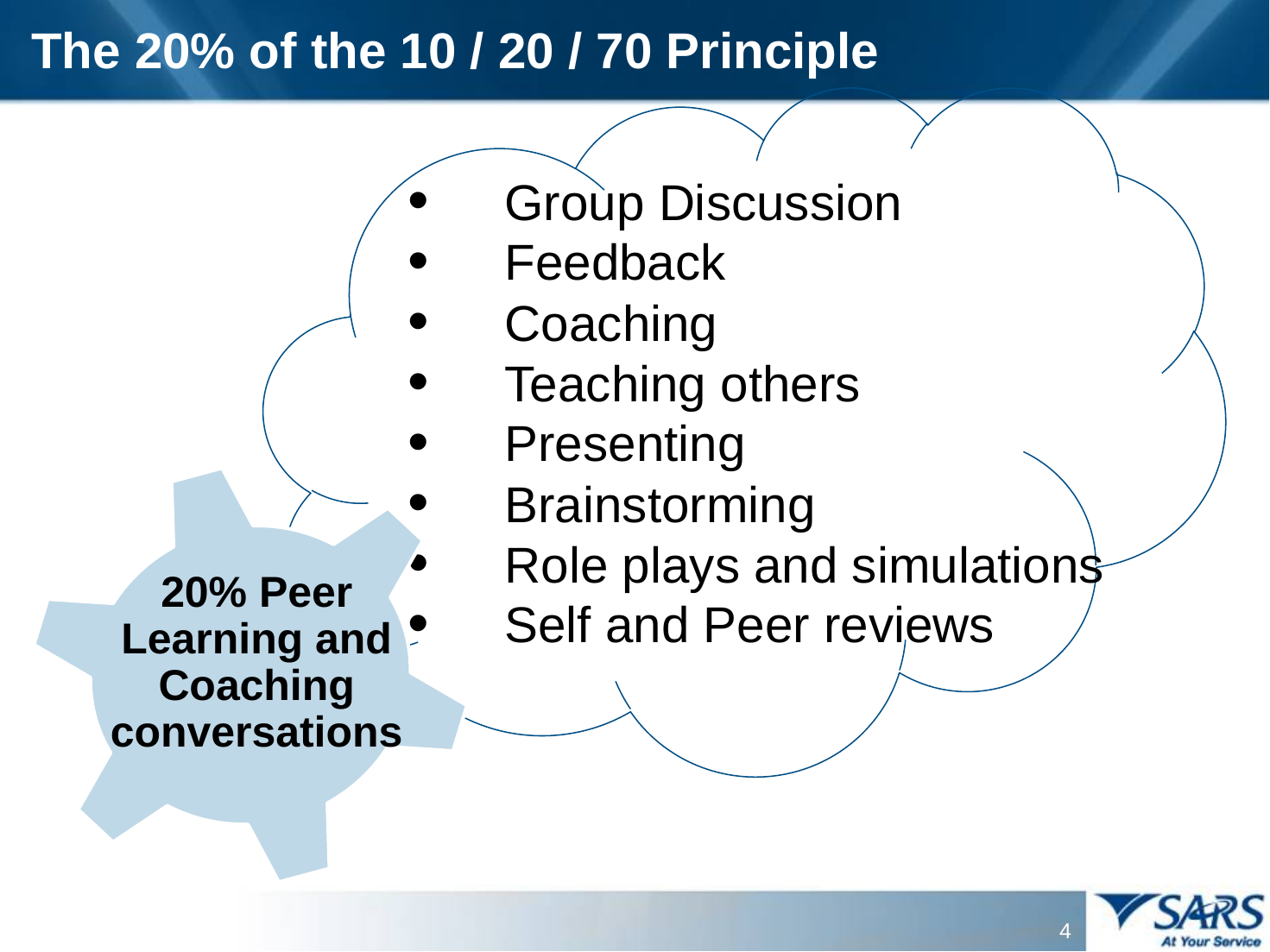

The 20% of the 10 / 20 / 70 Principle

Group Discussion
Feedback
Coaching
Teaching others
Presenting
Brainstorming
Role plays and simulations
Self and Peer reviews

20% Peer Learning and Coaching conversations
4